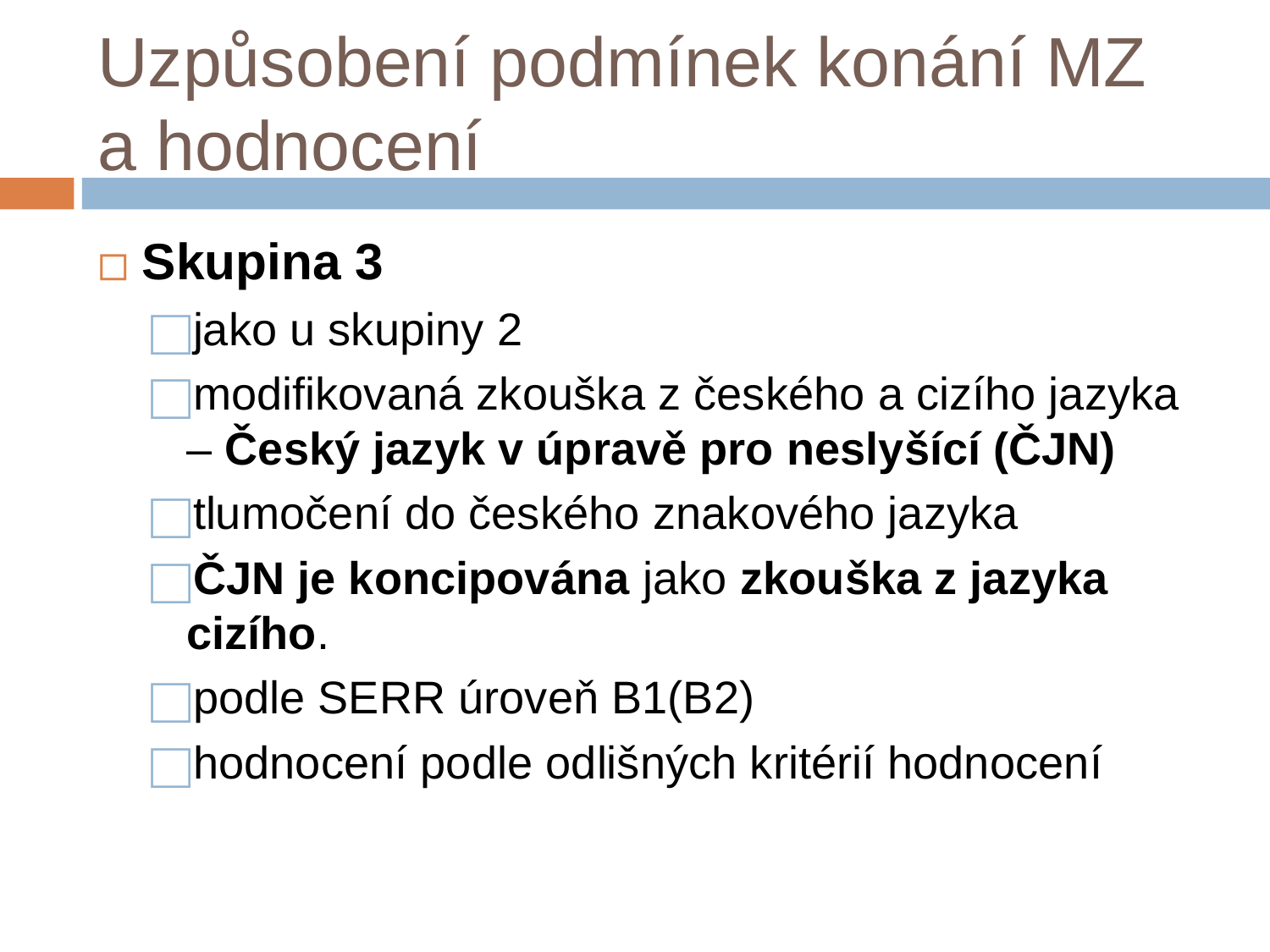

# Uzpůsobení podmínek konání MZ a hodnocení
Skupina 3
jako u skupiny 2
modifikovaná zkouška z českého a cizího jazyka – Český jazyk v úpravě pro neslyšící (ČJN)
tlumočení do českého znakového jazyka
ČJN je koncipována jako zkouška z jazyka cizího.
podle SERR úroveň B1(B2)
hodnocení podle odlišných kritérií hodnocení